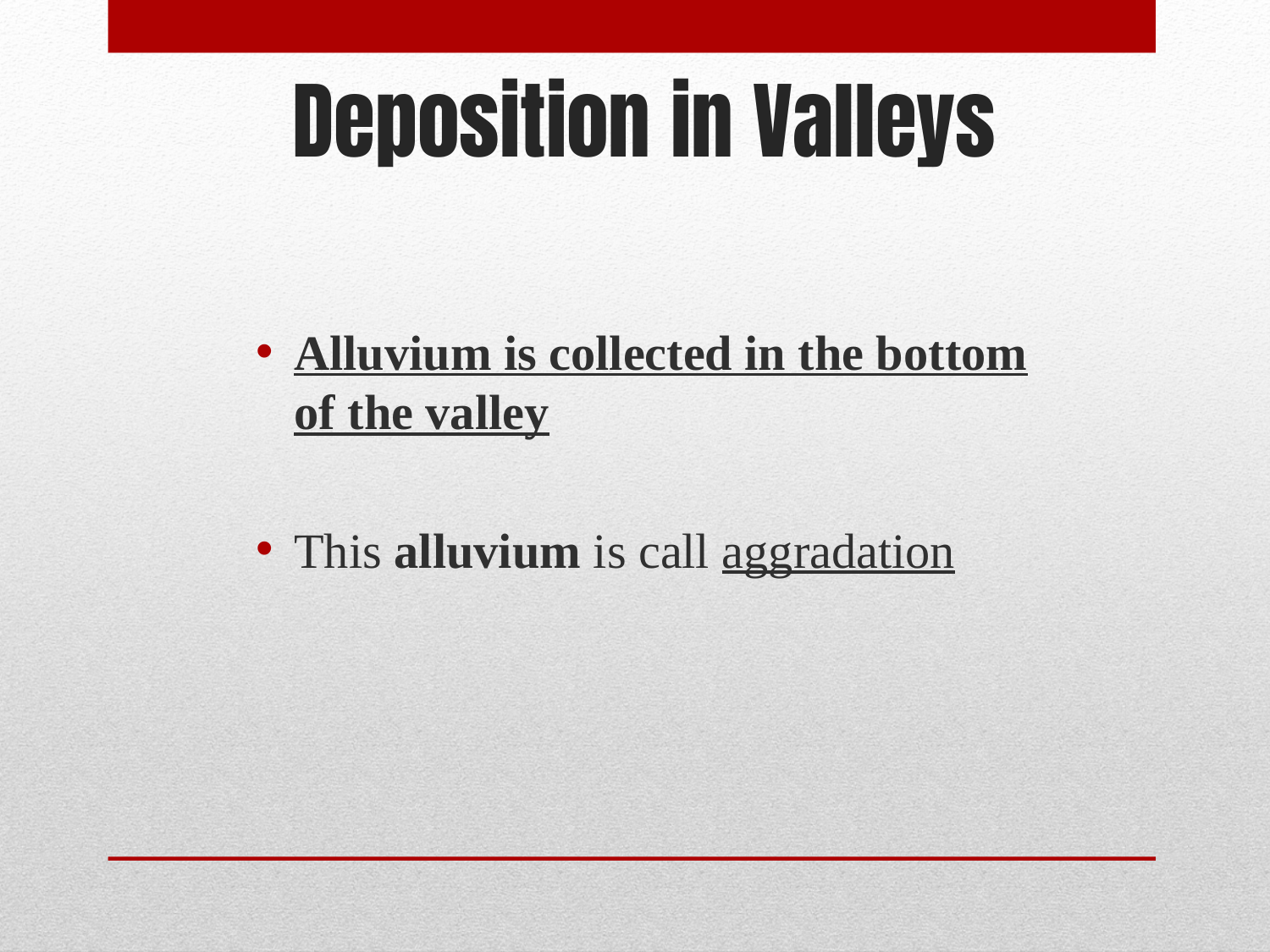

# Deposition in Valleys
Alluvium is collected in the bottom of the valley

This alluvium is call aggradation